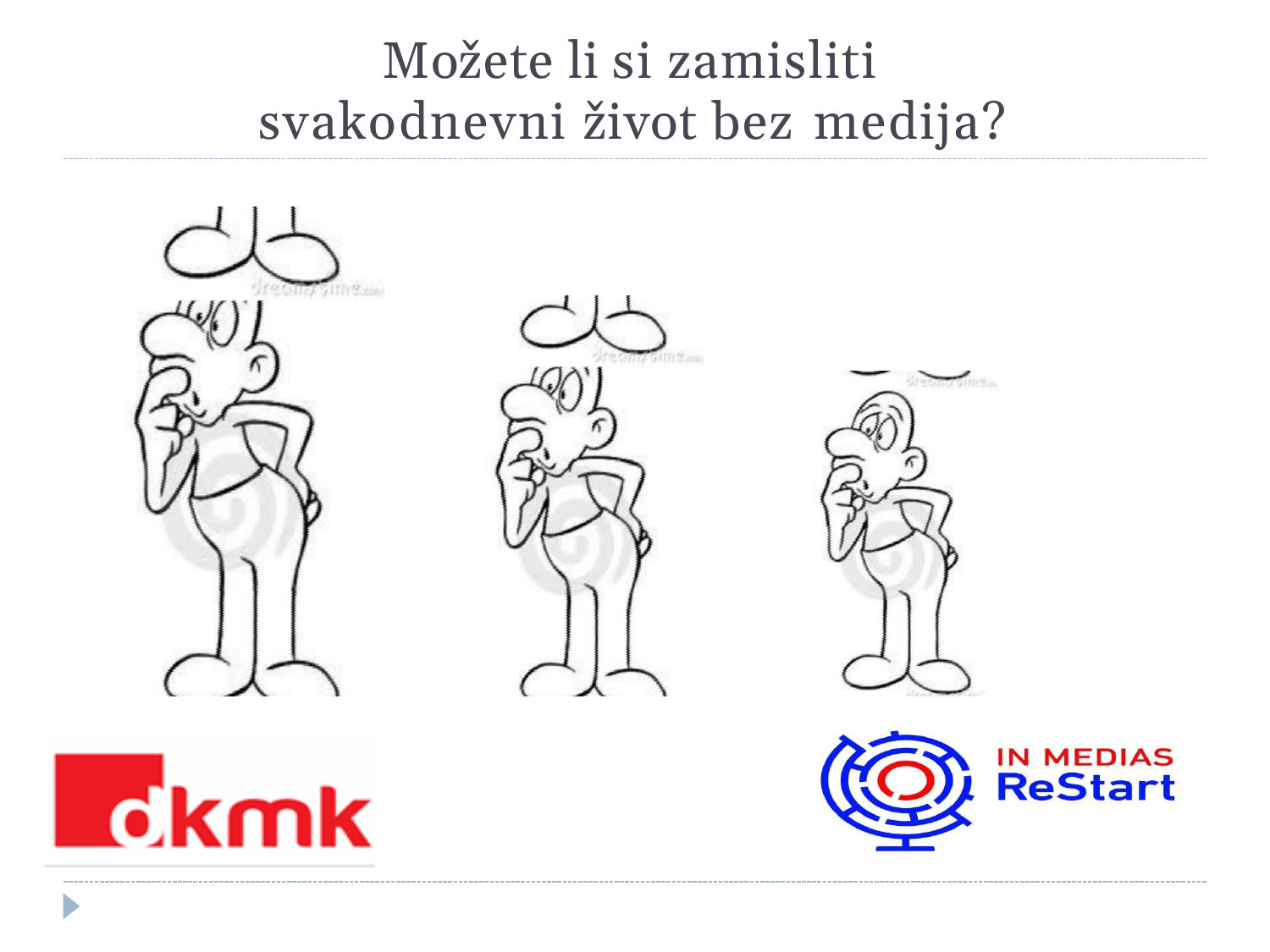

# Možete li si zamisliti  svakodnevni život bez medija?